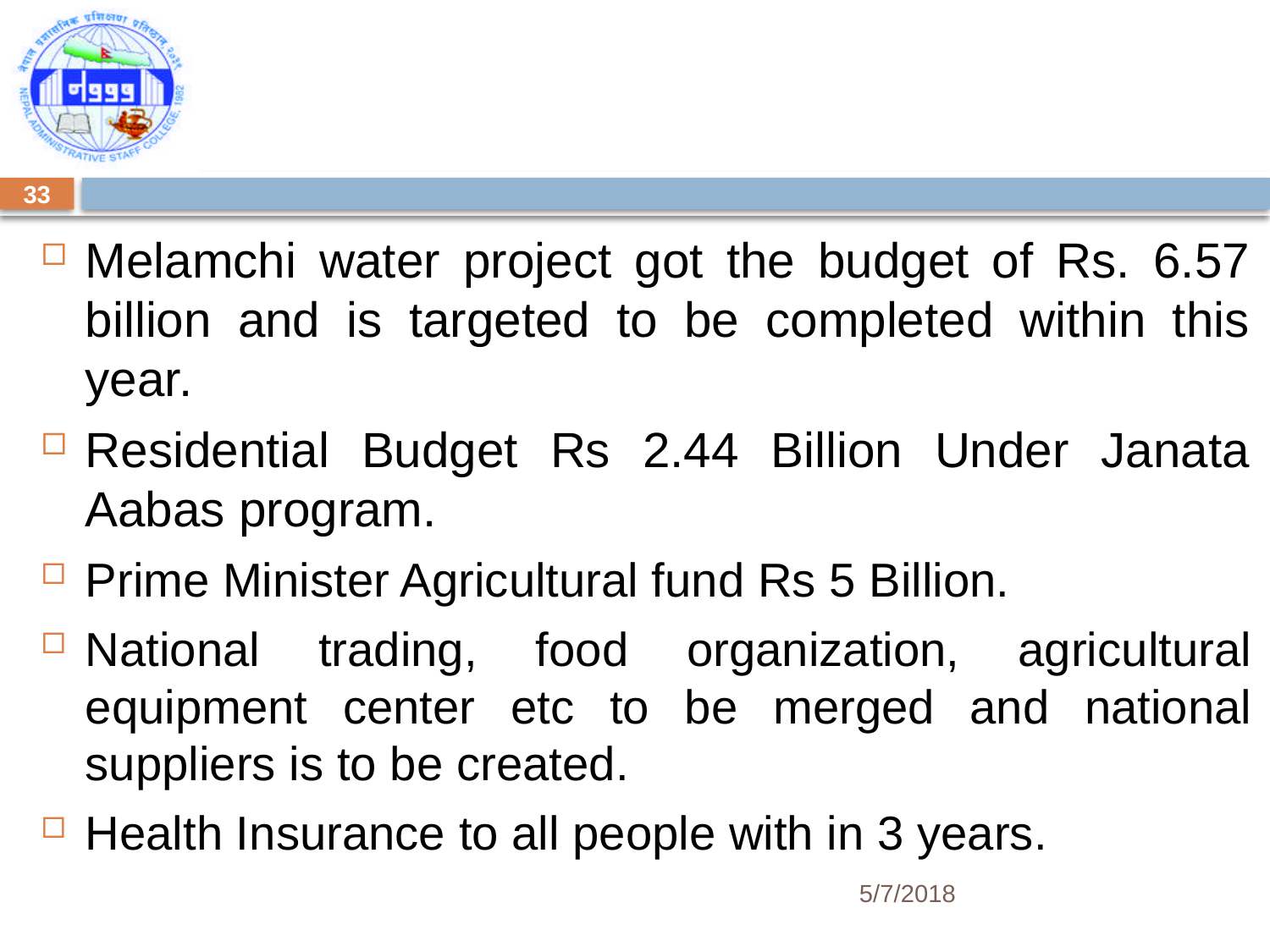

#
33
Melamchi water project got the budget of Rs. 6.57 billion and is targeted to be completed within this year.
Residential Budget Rs 2.44 Billion Under Janata Aabas program.
Prime Minister Agricultural fund Rs 5 Billion.
National trading, food organization, agricultural equipment center etc to be merged and national suppliers is to be created.
Health Insurance to all people with in 3 years.
5/7/2018